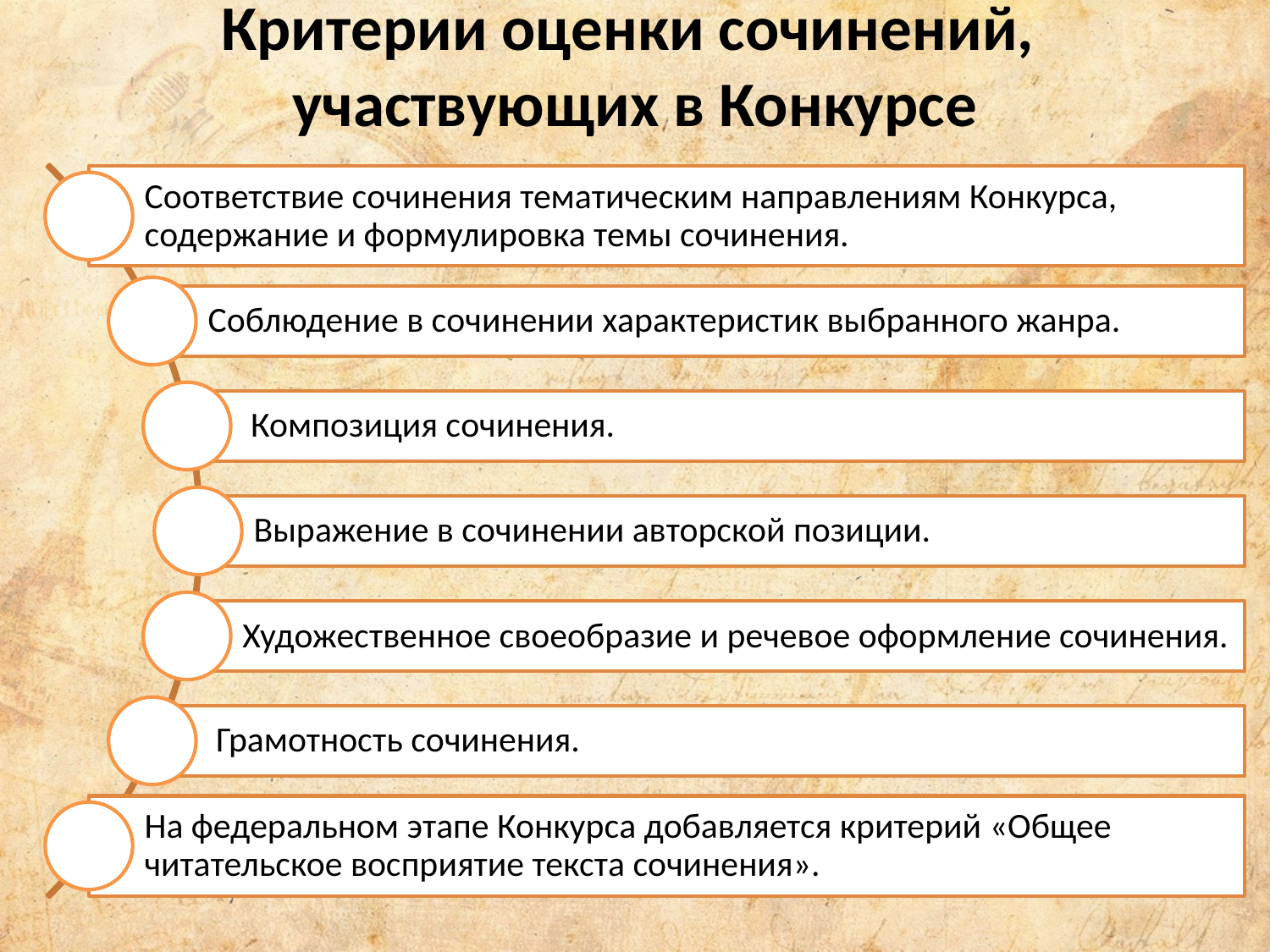

# Критерии оценки сочинений, участвующих в Конкурсе
Соответствие сочинения тематическим направлениям Конкурса, содержание и формулировка темы сочинения.
Соблюдение в сочинении характеристик выбранного жанра.
 Композиция сочинения.
Выражение в сочинении авторской позиции.
Художественное своеобразие и речевое оформление сочинения.
 Грамотность сочинения.
На федеральном этапе Конкурса добавляется критерий «Общее читательское восприятие текста сочинения».